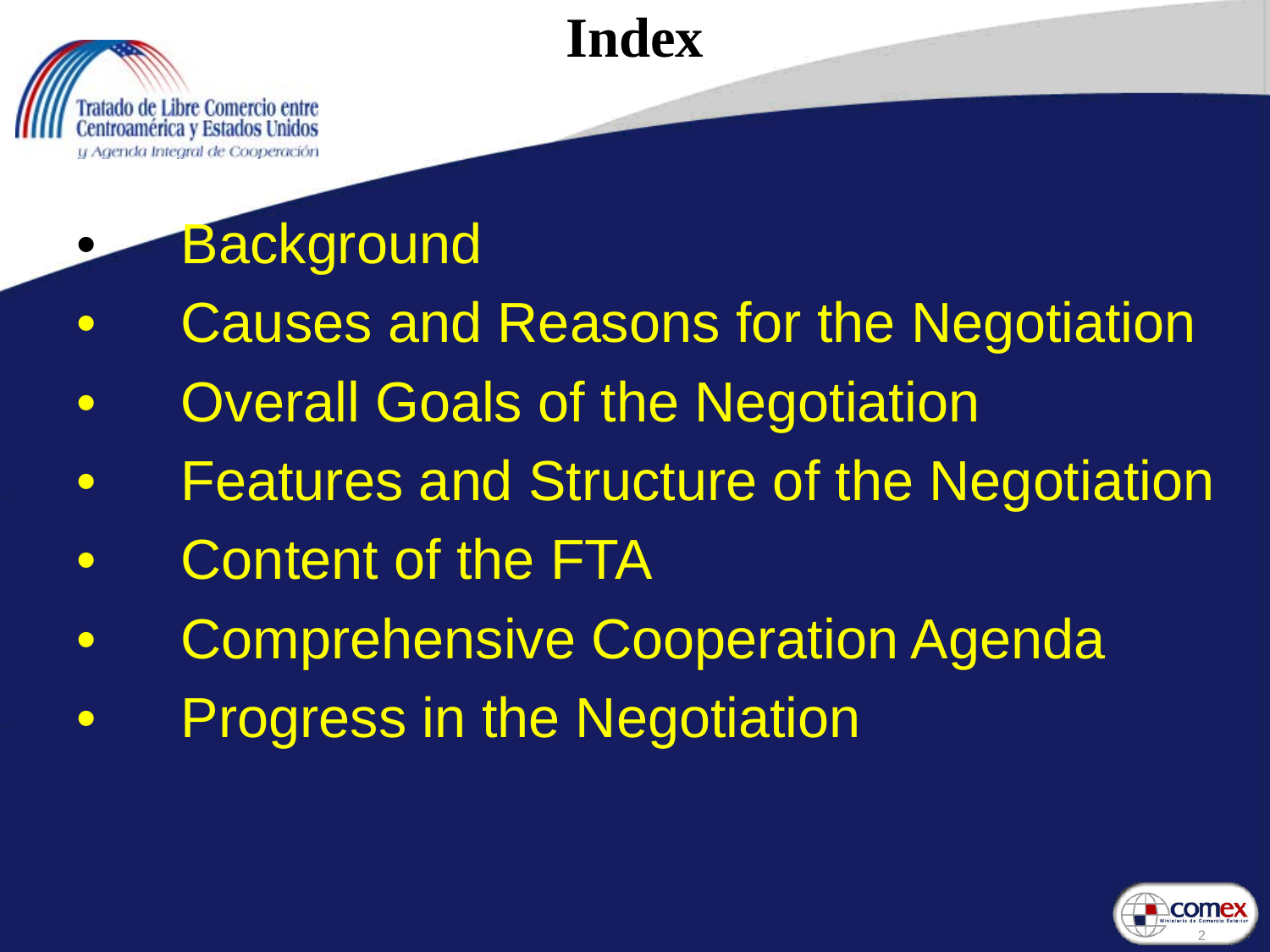

# Index
•      Background
•      Causes and Reasons for the Negotiation
•      Overall Goals of the Negotiation
•      Features and Structure of the Negotiation
•      Content of the FTA
•      Comprehensive Cooperation Agenda
•      Progress in the Negotiation